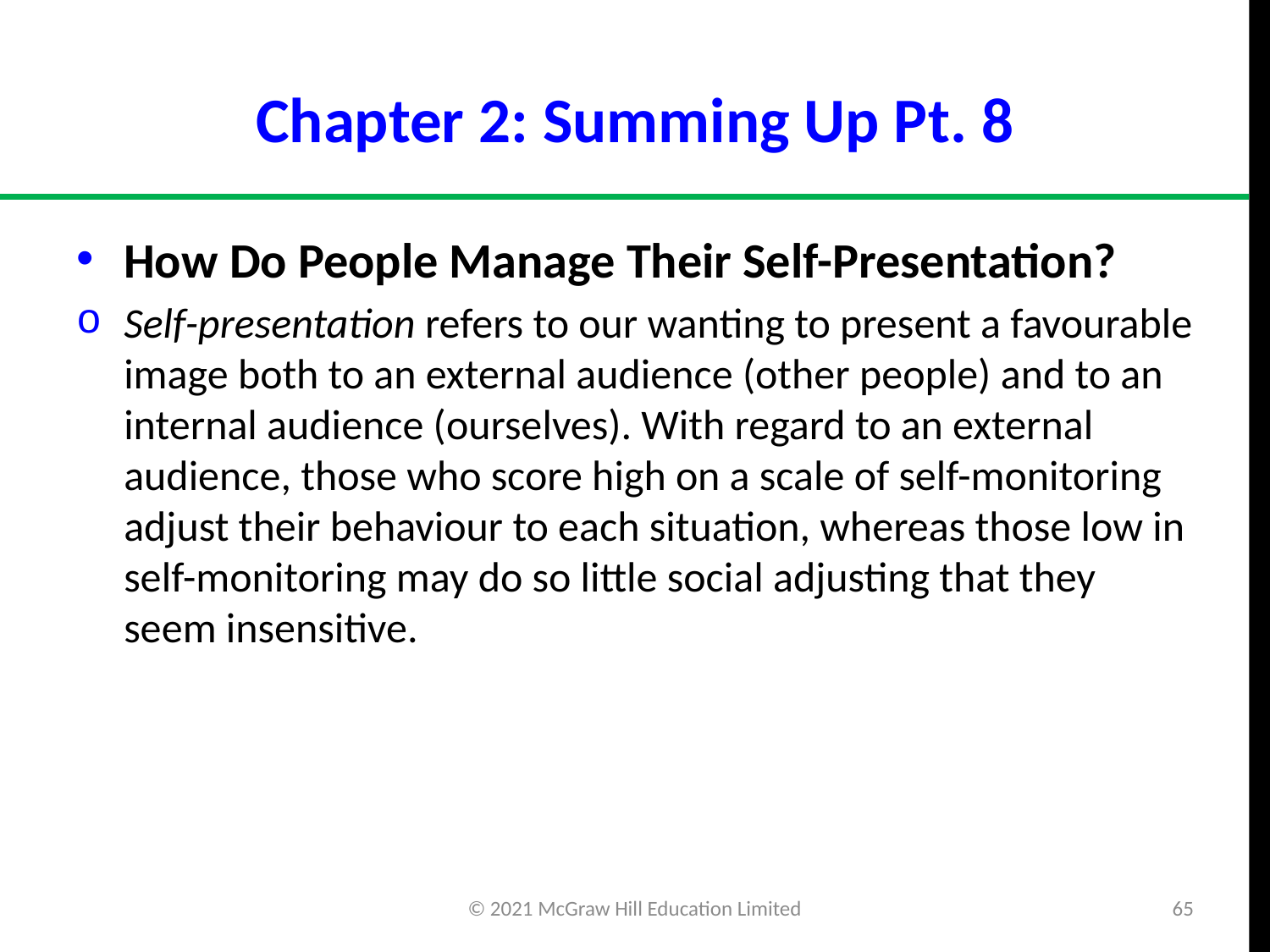

# Chapter 2: Summing Up Pt. 8
How Do People Manage Their Self-Presentation?
Self-presentation refers to our wanting to present a favourable image both to an external audience (other people) and to an internal audience (ourselves). With regard to an external audience, those who score high on a scale of self-monitoring adjust their behaviour to each situation, whereas those low in self-monitoring may do so little social adjusting that they seem insensitive.

© 2021 McGraw Hill Education Limited
65